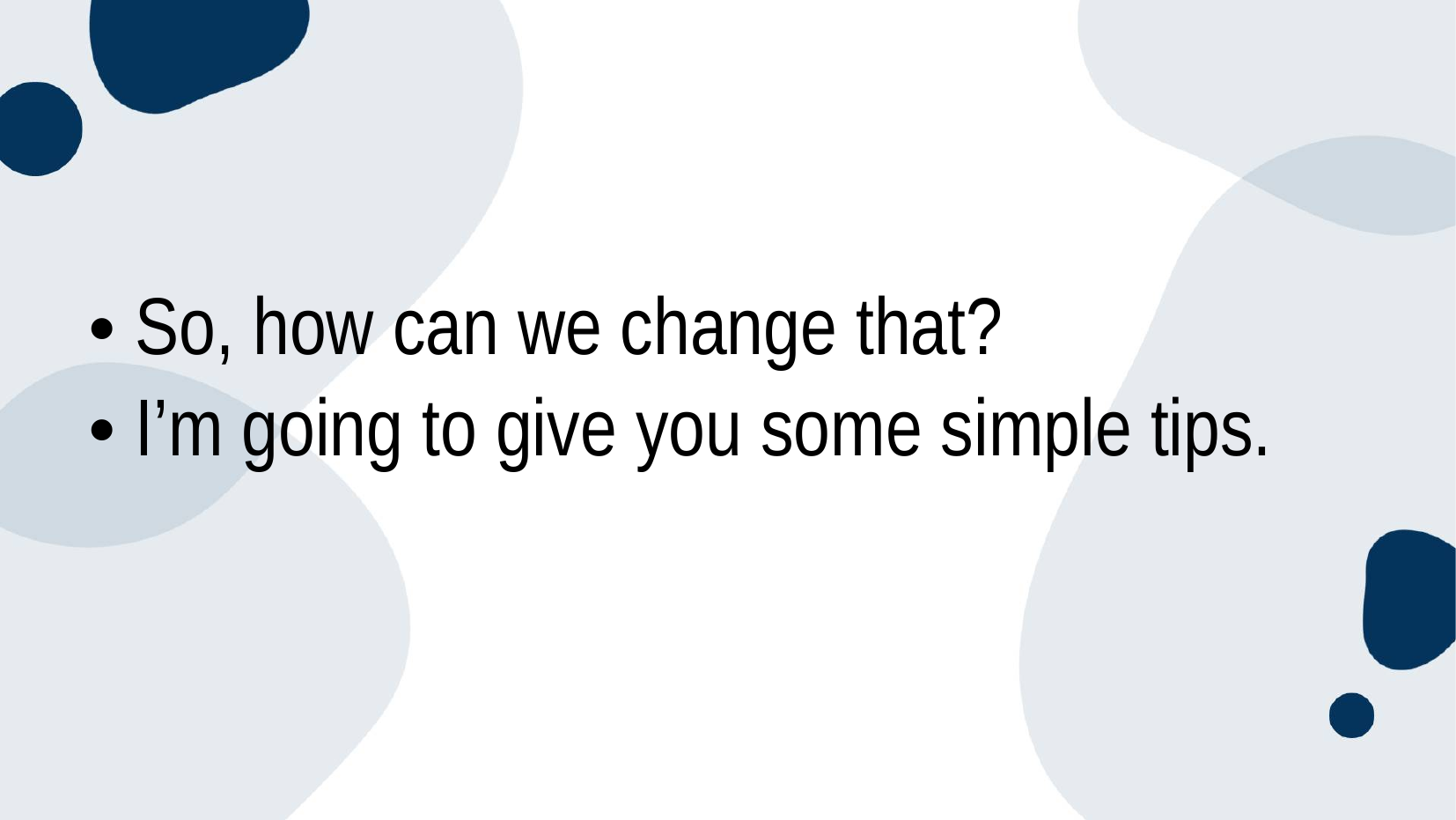

So, how can we change that?
I’m going to give you some simple tips.